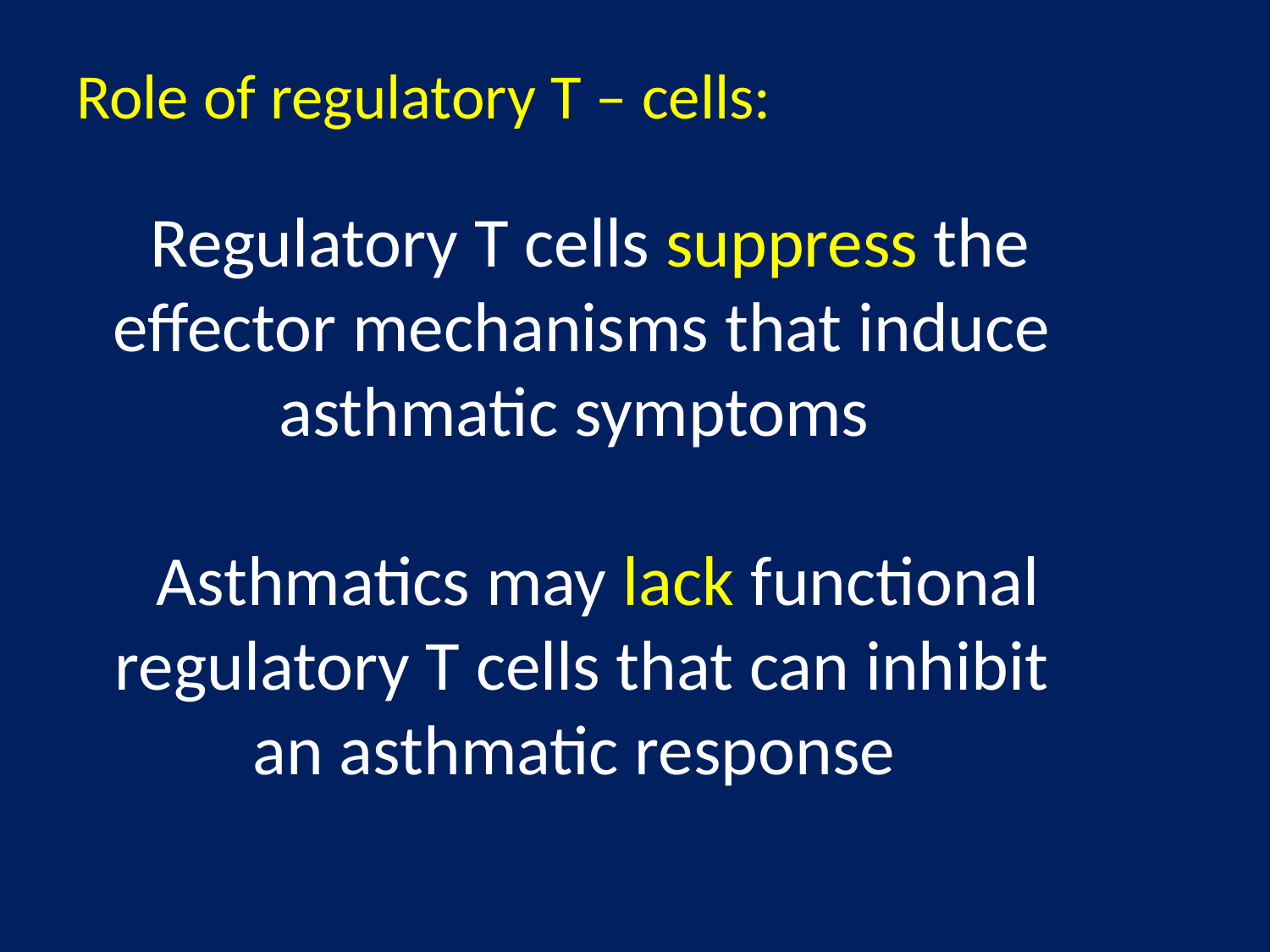

# Role of regulatory T – cells:
 Regulatory T cells suppress the effector mechanisms that induce asthmatic symptoms

  Asthmatics may lack functional regulatory T cells that can inhibit an asthmatic response